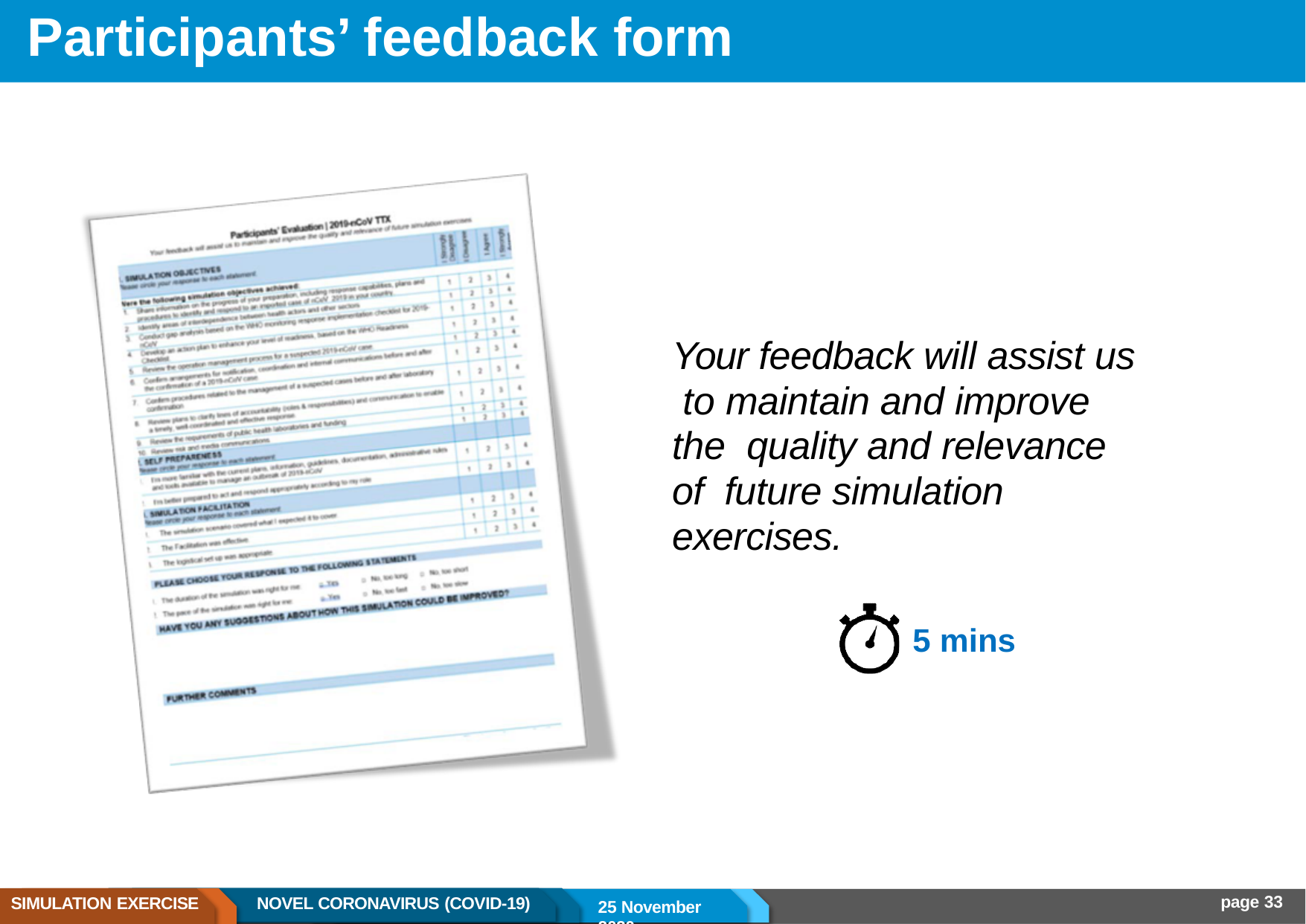

# Participants’ feedback form

Your feedback will assist us  to maintain and improve the  quality and relevance of  future simulation exercises.

5 mins

page 33
SIMULATION EXERCISE
NOVEL CORONAVIRUS (COVID-19)
25 November 2020